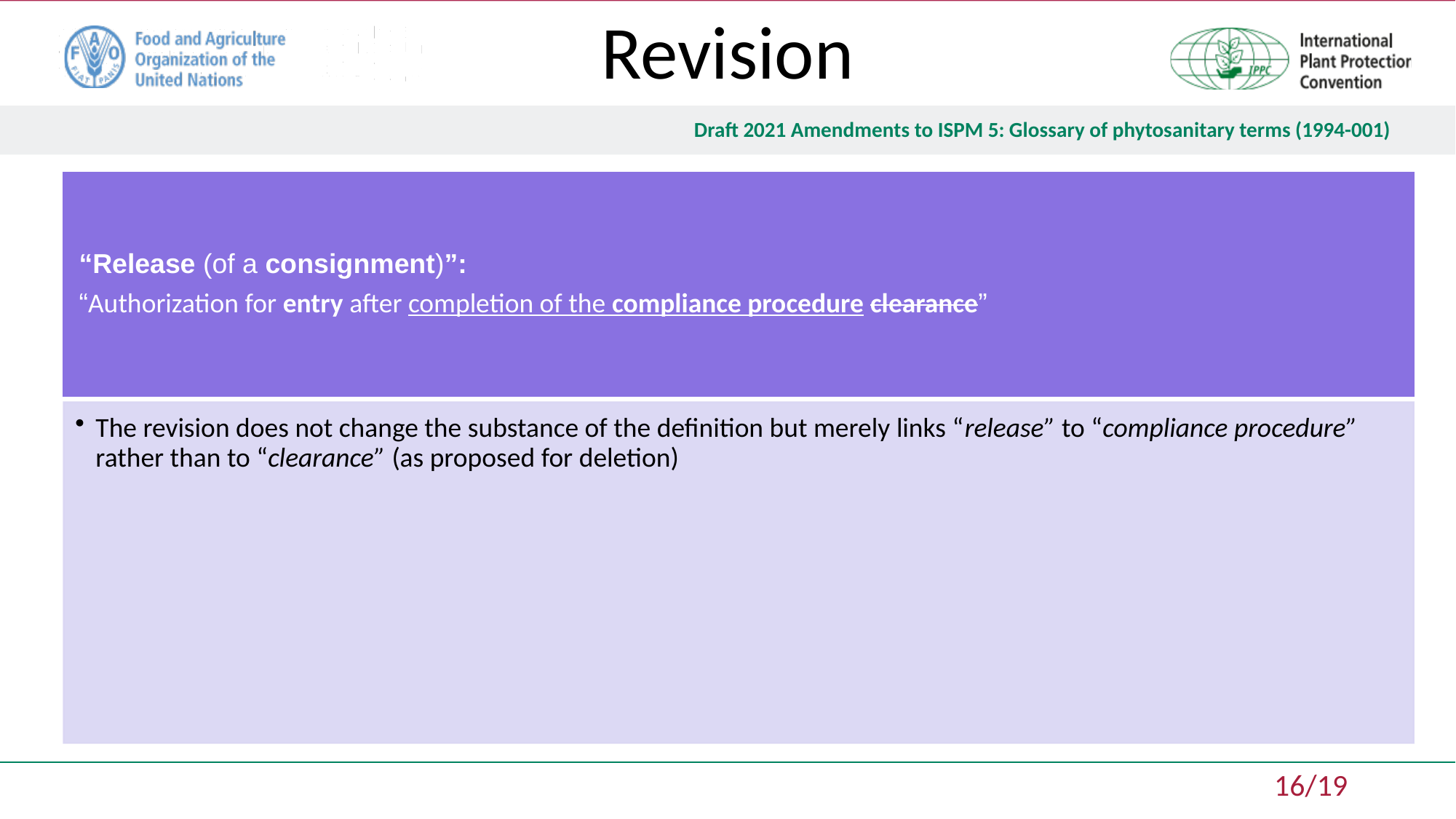

Revision
“Release (of a consignment)”:
“Authorization for entry after completion of the compliance procedure clearance”
The revision does not change the substance of the definition but merely links “release” to “compliance procedure” rather than to “clearance” (as proposed for deletion)